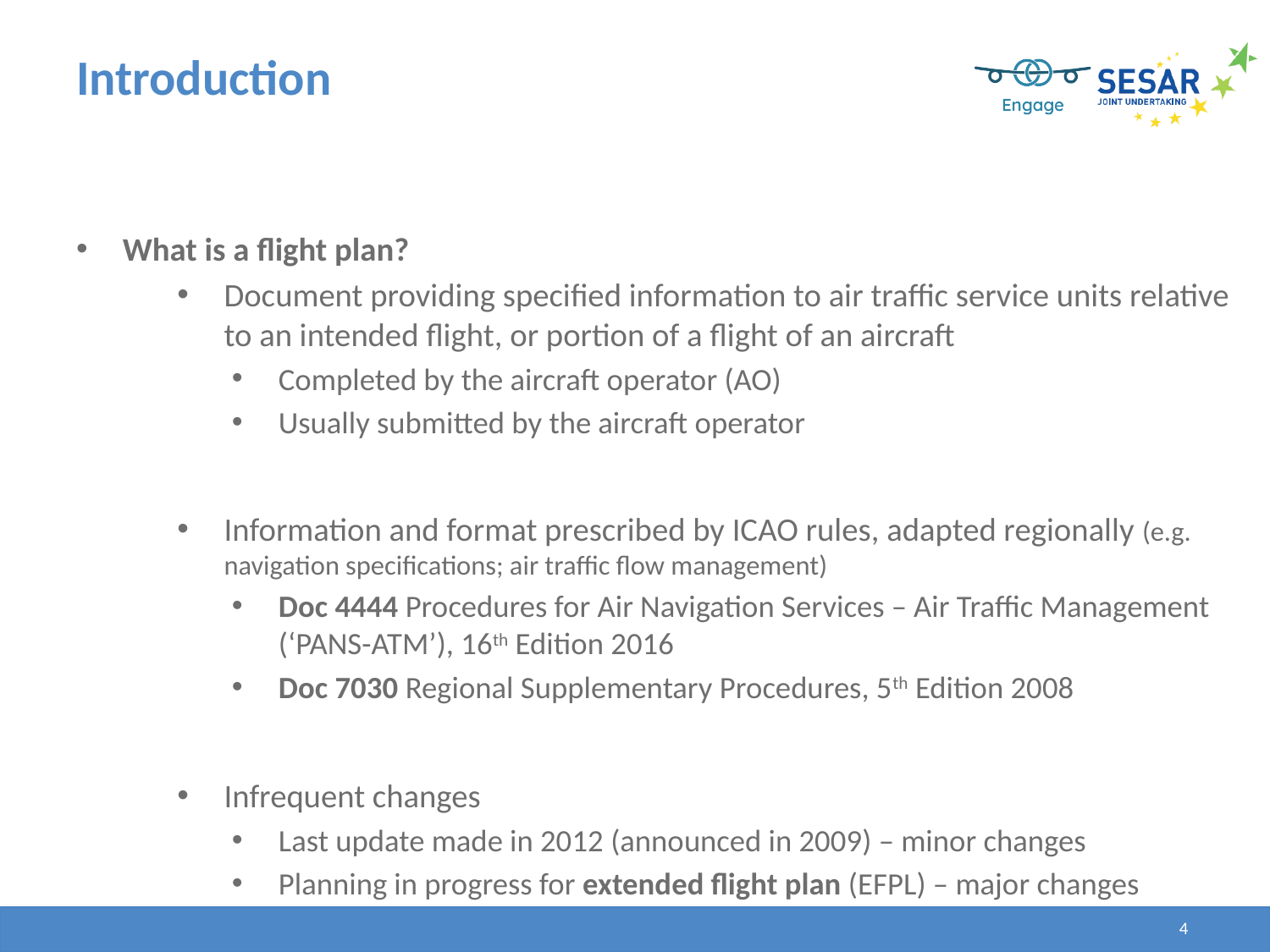

# Introduction
What is a flight plan?
Document providing specified information to air traffic service units relative to an intended flight, or portion of a flight of an aircraft
Completed by the aircraft operator (AO)
Usually submitted by the aircraft operator

Information and format prescribed by ICAO rules, adapted regionally (e.g. navigation specifications; air traffic flow management)
Doc 4444 Procedures for Air Navigation Services – Air Traffic Management (‘PANS-ATM’), 16th Edition 2016
Doc 7030 Regional Supplementary Procedures, 5th Edition 2008

Infrequent changes
Last update made in 2012 (announced in 2009) – minor changes
Planning in progress for extended flight plan (EFPL) – major changes

4